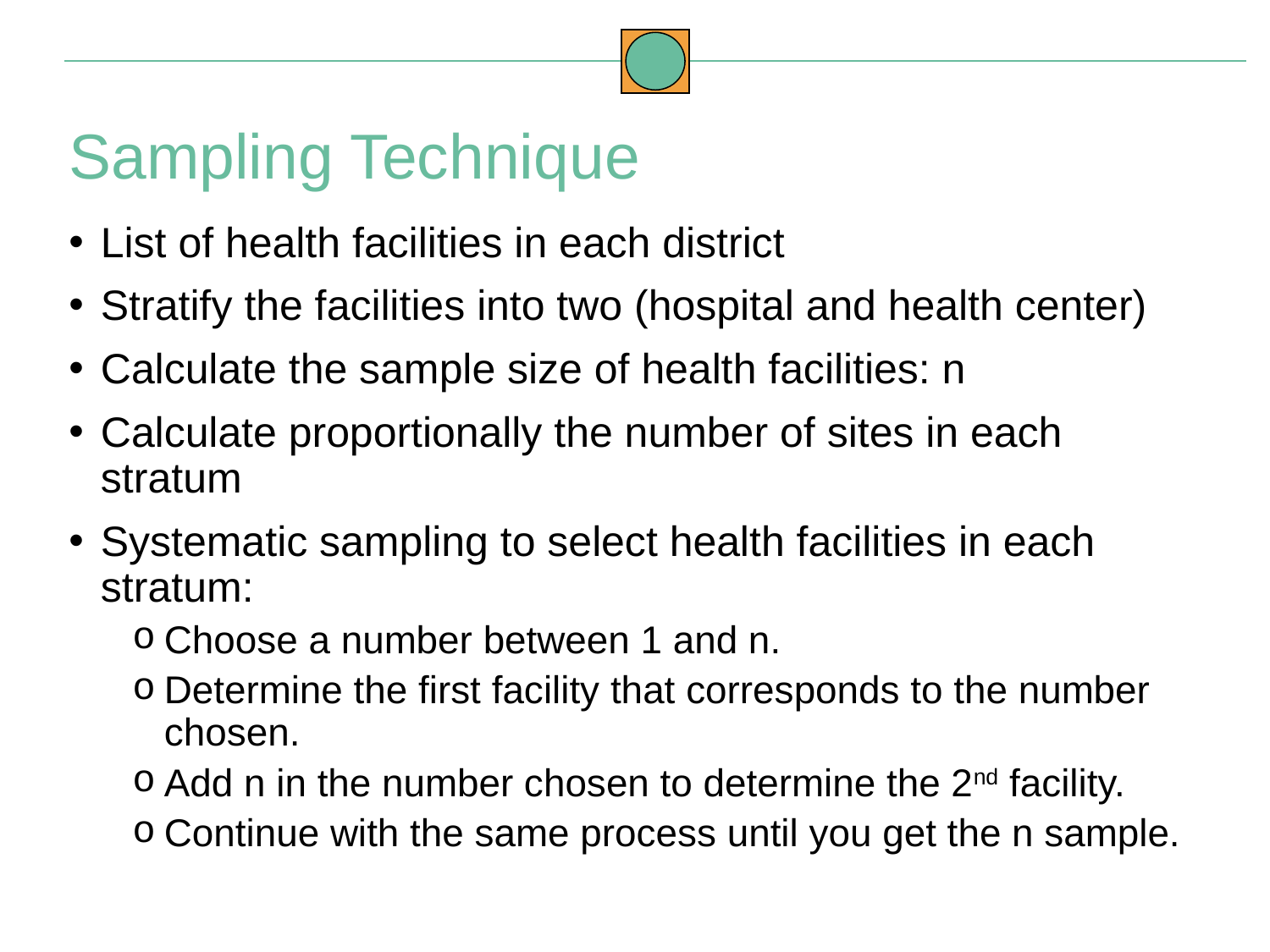

Sampling Technique
List of health facilities in each district
Stratify the facilities into two (hospital and health center)
Calculate the sample size of health facilities: n
Calculate proportionally the number of sites in each stratum
Systematic sampling to select health facilities in each stratum:
Choose a number between 1 and n.
Determine the first facility that corresponds to the number chosen.
Add n in the number chosen to determine the 2nd facility.
Continue with the same process until you get the n sample.